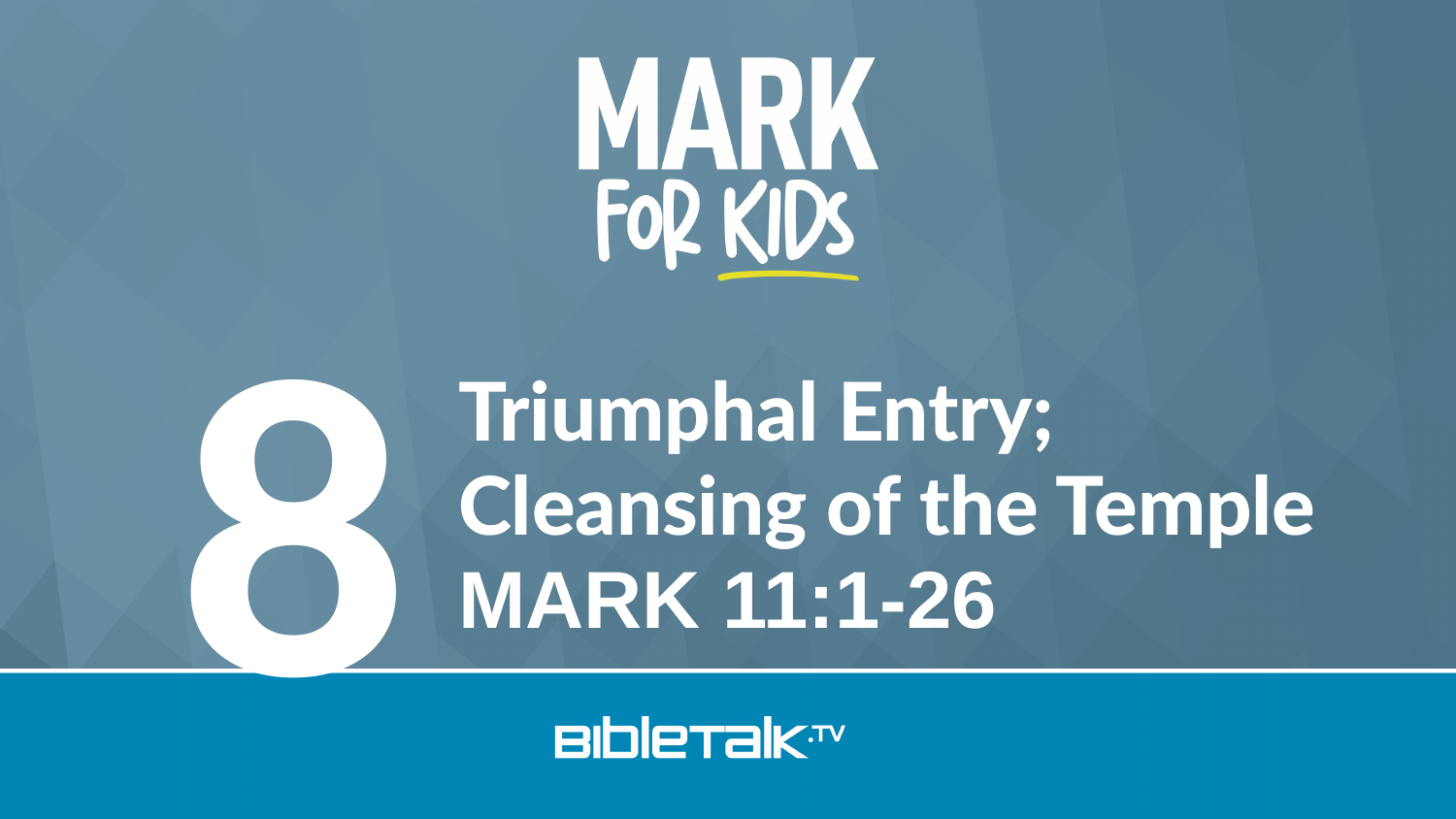

8
Triumphal Entry;
Cleansing of the Temple
MARK 11:1-26